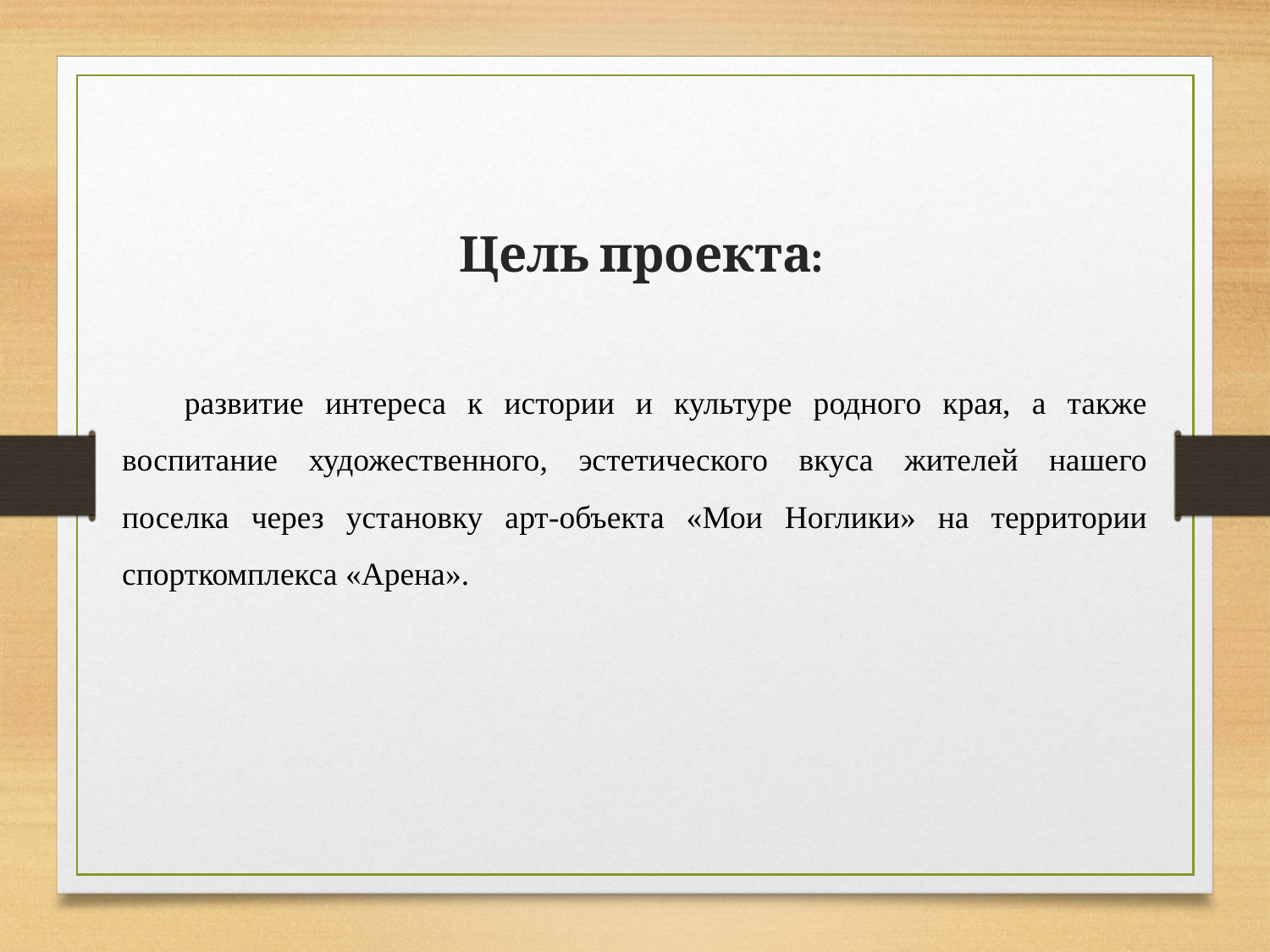

Цель проекта:

развитие интереса к истории и культуре родного края, а также воспитание художественного, эстетического вкуса жителей нашего поселка через установку арт-объекта «Мои Ноглики» на территории спорткомплекса «Арена».